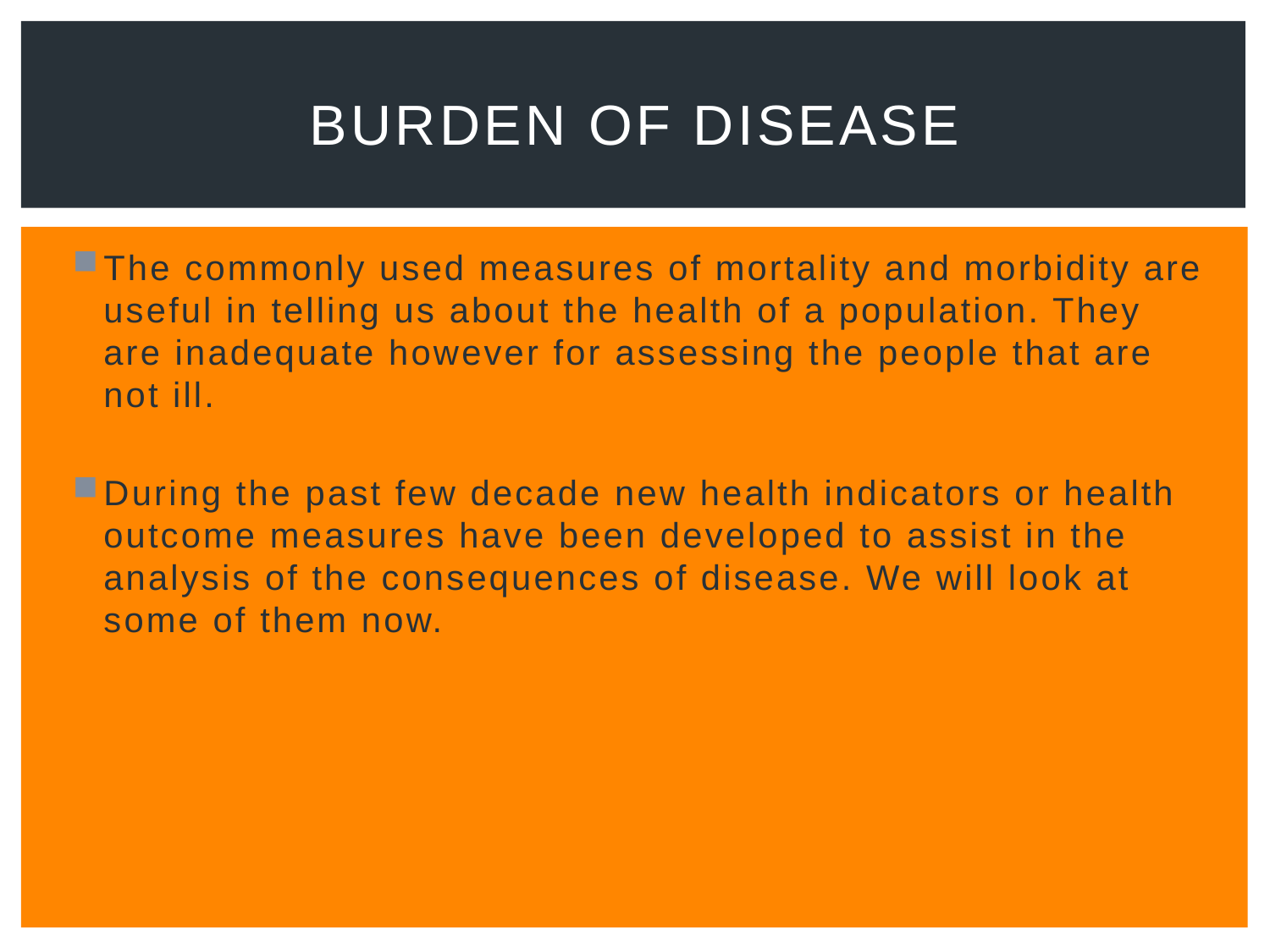

# Burden of disease
The commonly used measures of mortality and morbidity are useful in telling us about the health of a population. They are inadequate however for assessing the people that are not ill.

During the past few decade new health indicators or health outcome measures have been developed to assist in the analysis of the consequences of disease. We will look at some of them now.